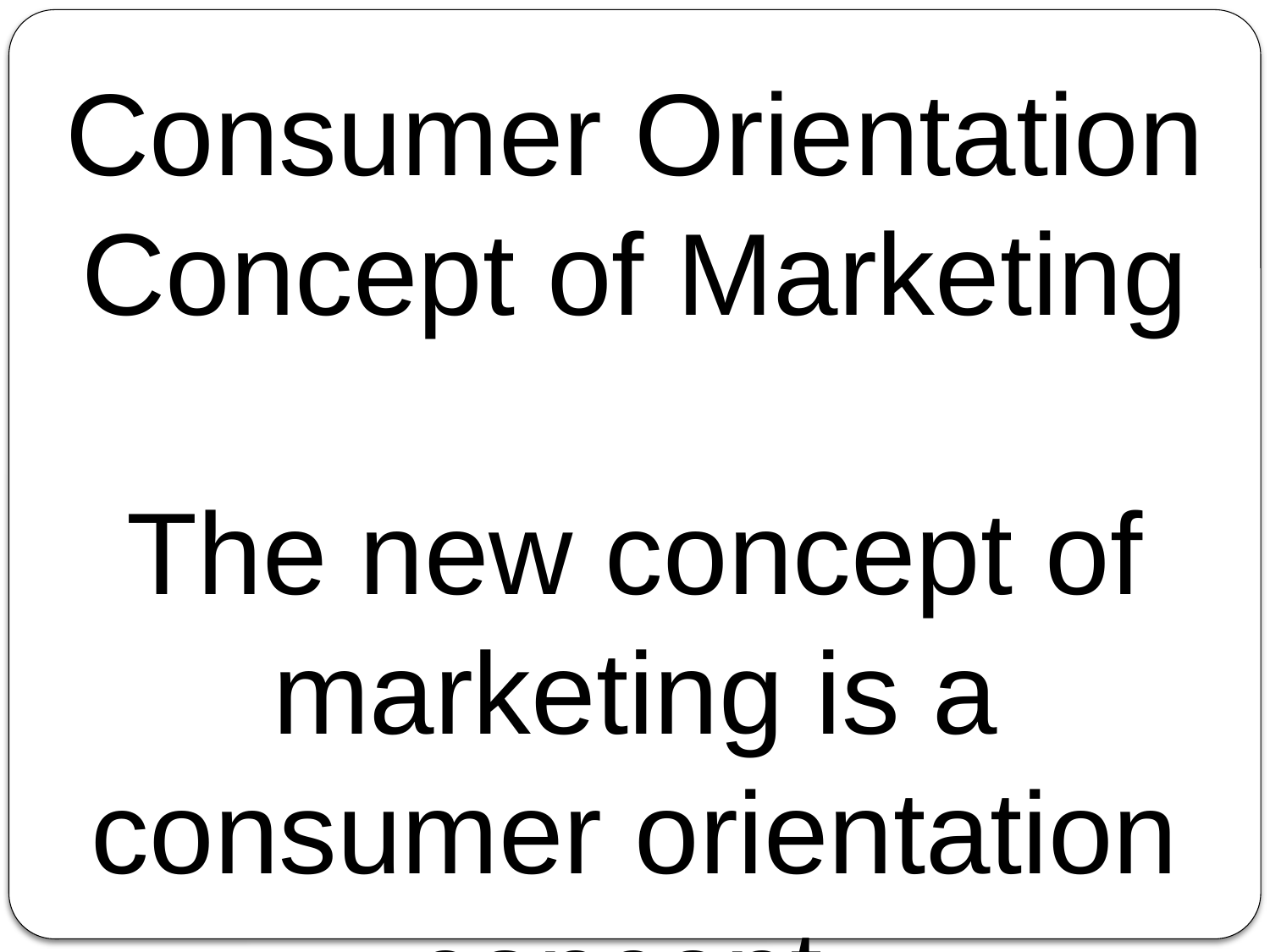

Consumer Orientation Concept of Marketing

The new concept of marketing is a consumer orientation concept.